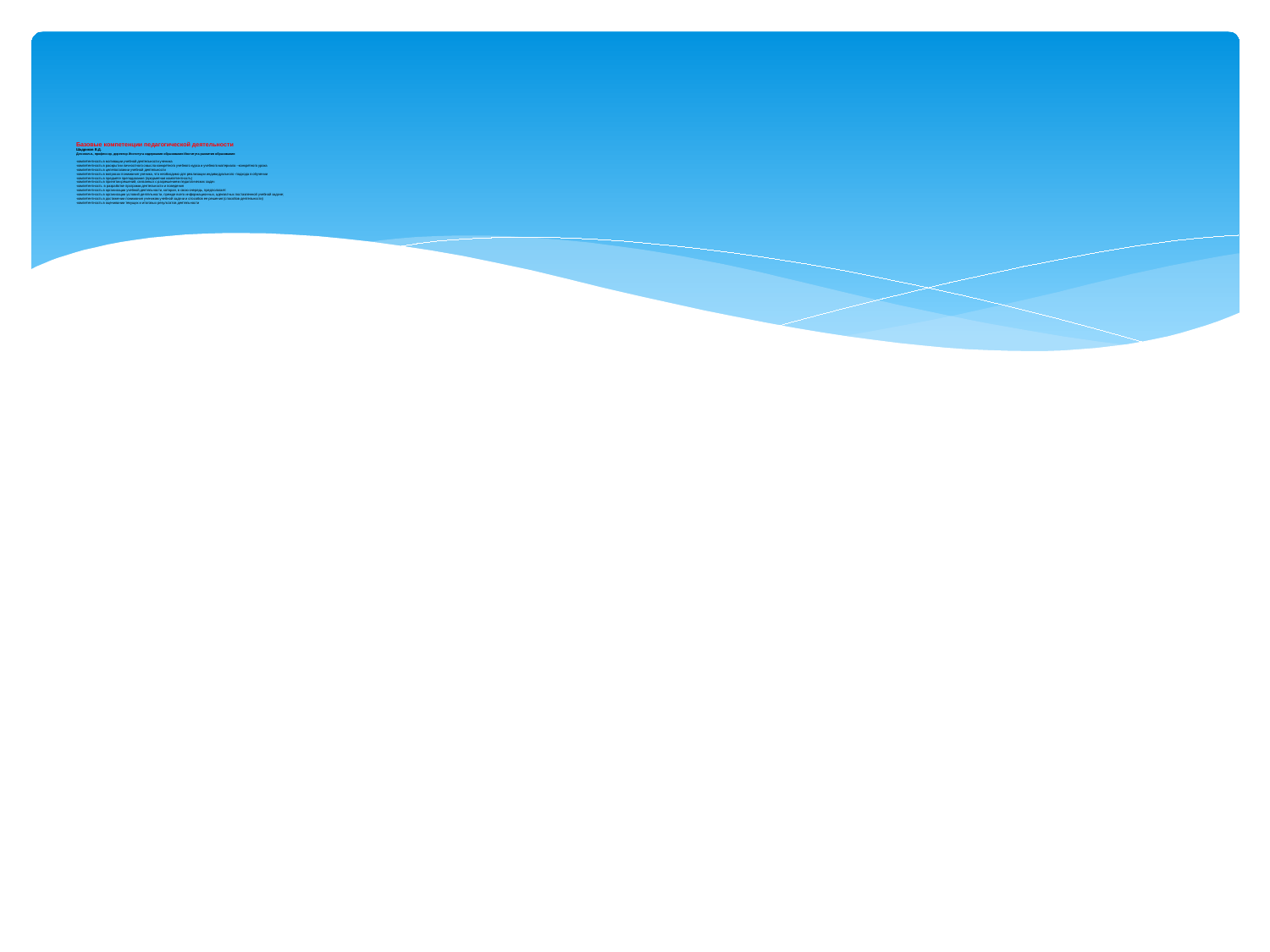

# Базовые компетенции педагогической деятельности Шадриков В.Д. Д.психол.н., профессор, директор Института содержания образования Института развития образования -компетентность в мотивации учебной деятельности ученика -компетентность в раскрытии личностного смысла конкретного учебного курса и учебного материала --конкретного урока -компетентность в целеполагании учебной деятельности -компетентность в вопросах понимания ученика, что необходимо для реализации индивидуального -подхода в обучении -компетентность в предмете преподавания (предметная компетентность) -компетентность в принятии решений, связанных с разрешением педагогических задач -компетентность  в разработке программ деятельности и поведения -компетентность в организации учебной деятельности, которая, в свою очередь, предполагает: -компетентность в организации условий деятельности, прежде всего информационных, адекватных поставленной учебной задаче; -компетентность в достижении понимания учеником учебной задачи и способов ее решения (способов деятельности) -компетентность в оценивании текущих и итоговых результатов деятельности